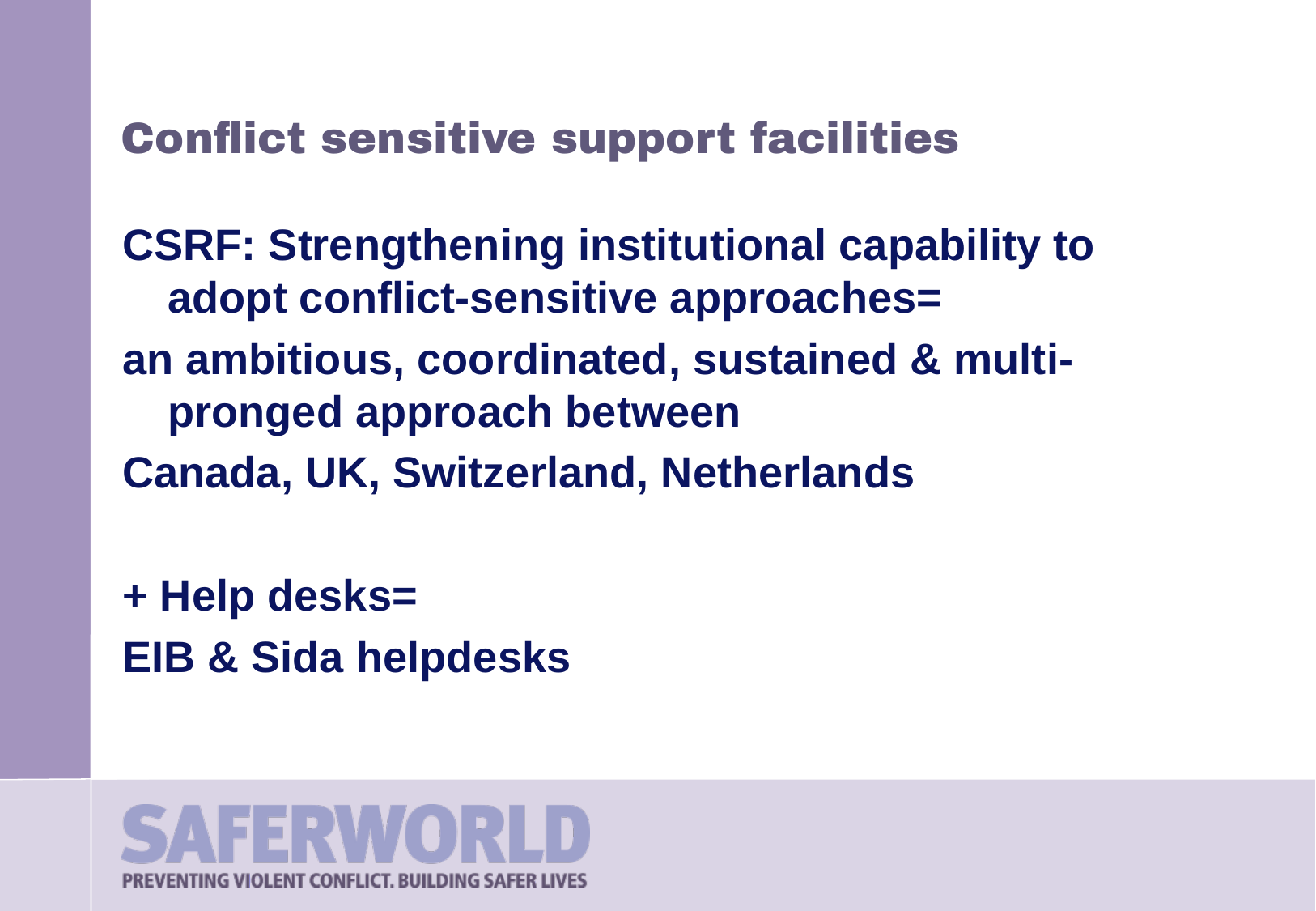

# Conflict sensitive support facilities
CSRF: Strengthening institutional capability to adopt conflict-sensitive approaches=
an ambitious, coordinated, sustained & multi-pronged approach between
Canada, UK, Switzerland, Netherlands

+ Help desks=
EIB & Sida helpdesks